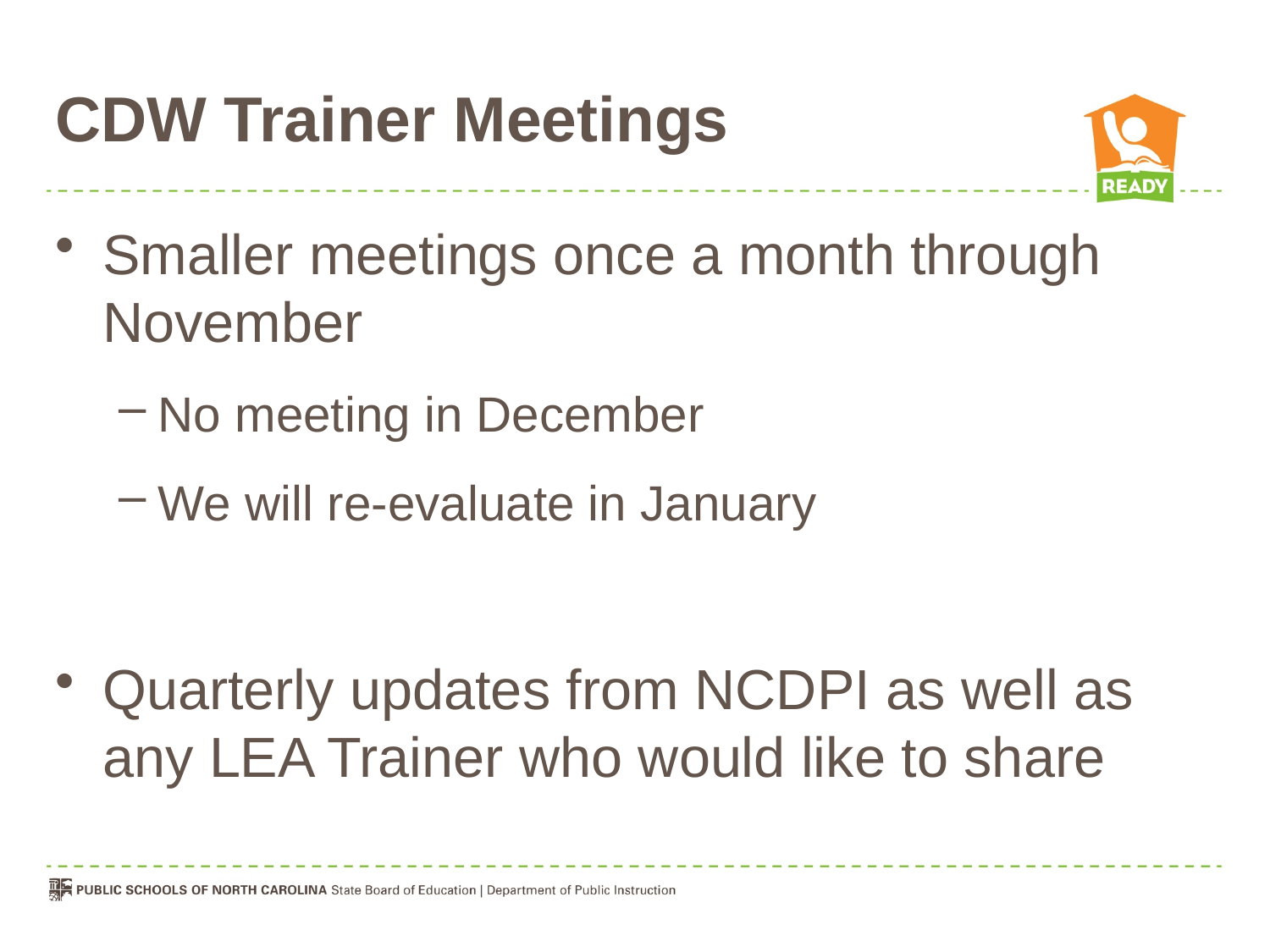

# CDW Trainer Meetings
Smaller meetings once a month through November
No meeting in December
We will re-evaluate in January

Quarterly updates from NCDPI as well as any LEA Trainer who would like to share